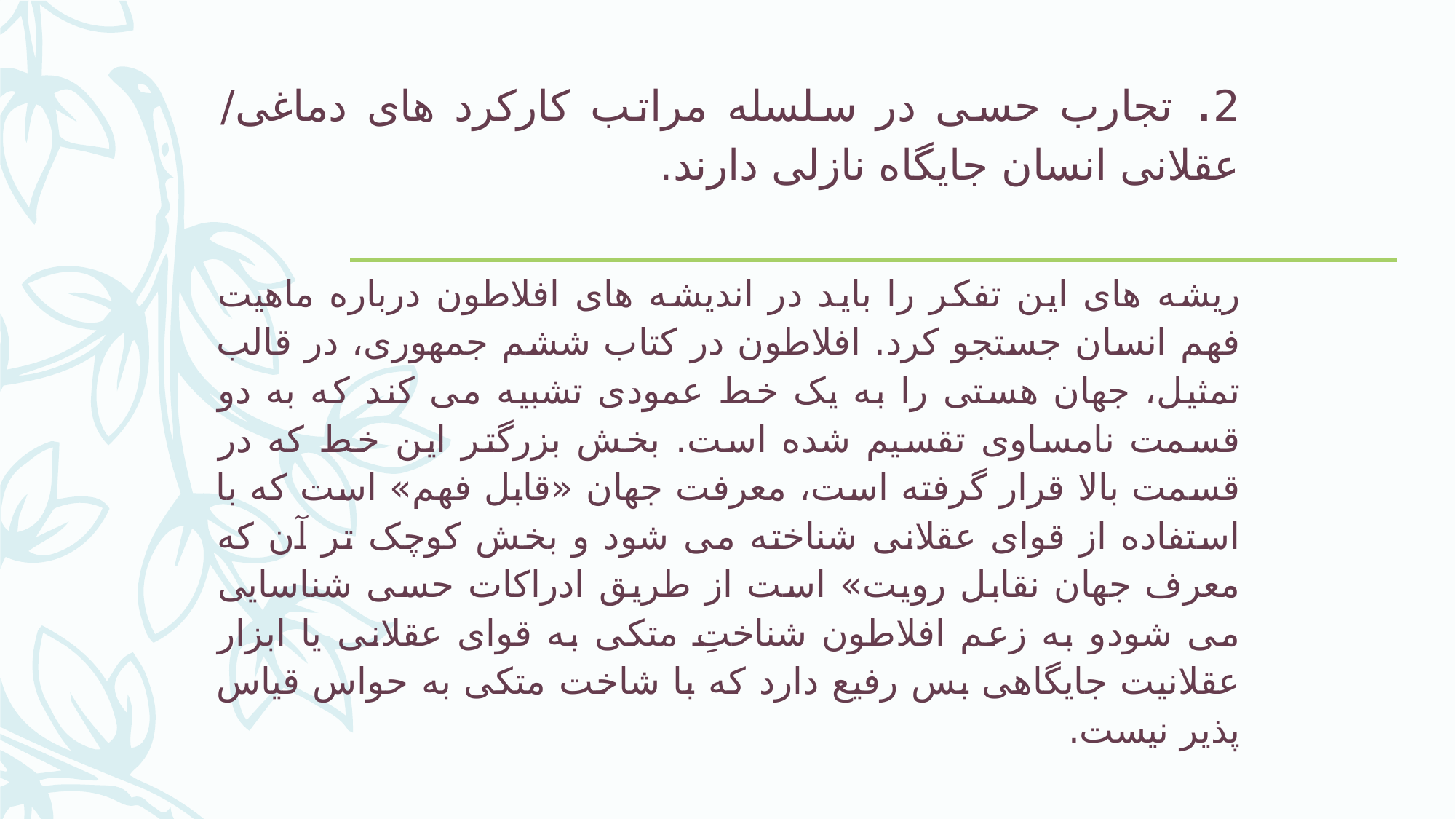

2. تجارب حسی در سلسله مراتب کارکرد های دماغی/ عقلانی انسان جایگاه نازلی دارند.

ریشه های این تفکر را باید در اندیشه های افلاطون درباره ماهیت فهم انسان جستجو کرد. افلاطون در کتاب ششم جمهوری، در قالب تمثیل، جهان هستی را به یک خط عمودی تشبیه می کند که به دو قسمت نامساوی تقسیم شده است. بخش بزرگتر این خط که در قسمت بالا قرار گرفته است، معرفت جهان «قابل فهم» است که با استفاده از قوای عقلانی شناخته می شود و بخش کوچک تر آن که معرف جهان نقابل رویت» است از طریق ادراکات حسی شناسایی می شودو به زعم افلاطون شناختِ متکی به قوای عقلانی یا ابزار عقلانیت جایگاهی بس رفیع دارد که با شاخت متکی به حواس قیاس پذیر نیست.